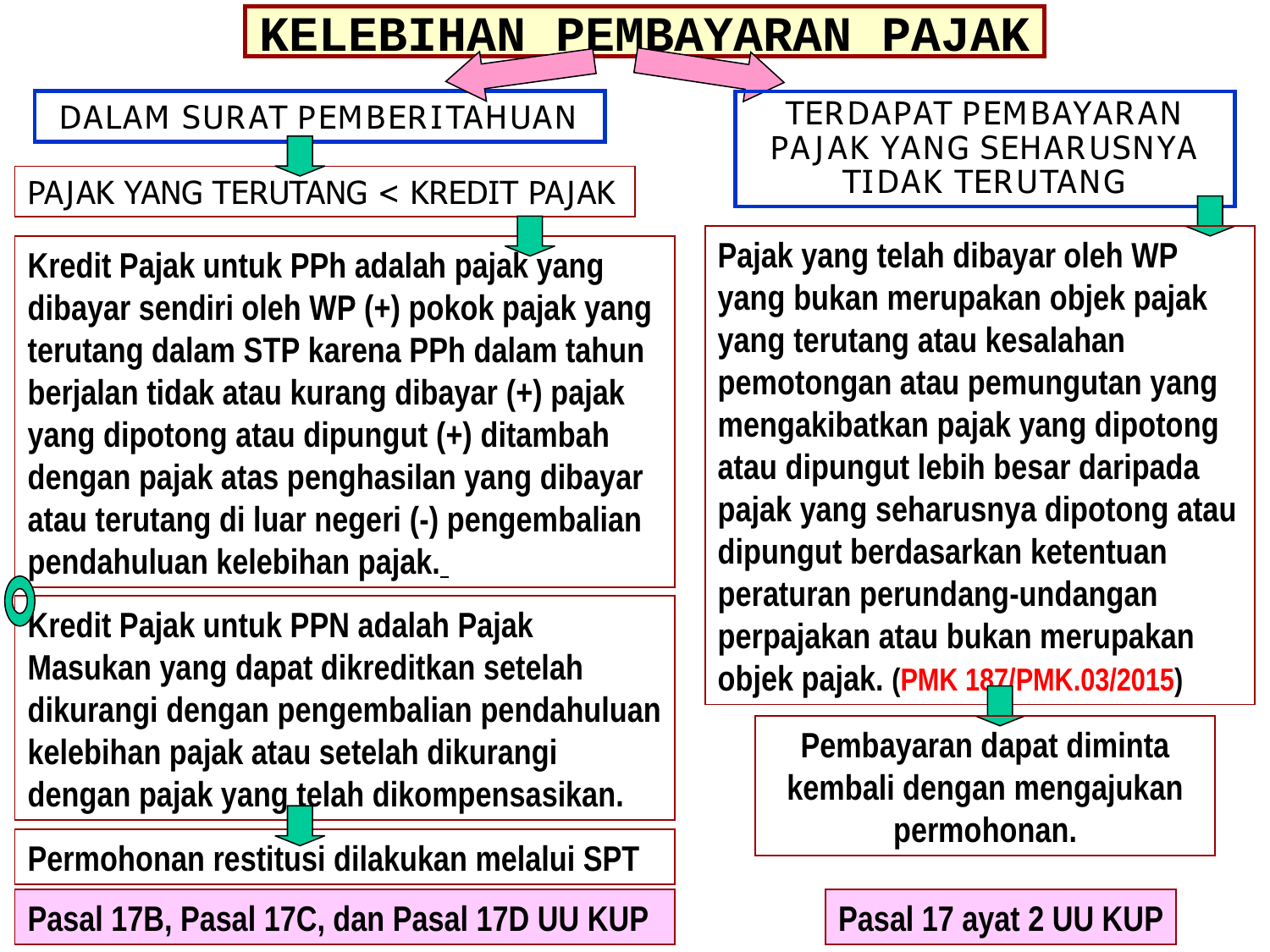

# KELEBIHAN PEMBAYARAN PAJAK
DALAM SURAT PEMBERITAHUAN
TERDAPAT PEMBAYARAN PAJAK YANG SEHARUSNYA TIDAK TERUTANG

PAJAK YANG TERUTANG < KREDIT PAJAK

Pajak yang telah dibayar oleh WP yang bukan merupakan objek pajak yang terutang atau kesalahan pemotongan atau pemungutan yang mengakibatkan pajak yang dipotong atau dipungut lebih besar daripada pajak yang seharusnya dipotong atau dipungut berdasarkan ketentuan peraturan perundang-undangan perpajakan atau bukan merupakan objek pajak. (PMK 187/PMK.03/2015)
Kredit Pajak untuk PPh adalah pajak yang dibayar sendiri oleh WP (+) pokok pajak yang terutang dalam STP karena PPh dalam tahun berjalan tidak atau kurang dibayar (+) pajak yang dipotong atau dipungut (+) ditambah dengan pajak atas penghasilan yang dibayar atau terutang di luar negeri (-) pengembalian pendahuluan kelebihan pajak.

Kredit Pajak untuk PPN adalah Pajak Masukan yang dapat dikreditkan setelah dikurangi dengan pengembalian pendahuluan kelebihan pajak atau setelah dikurangi dengan pajak yang telah dikompensasikan.

Pembayaran dapat diminta kembali dengan mengajukan permohonan.

Permohonan restitusi dilakukan melalui SPT
Pasal 17B, Pasal 17C, dan Pasal 17D UU KUP
Pasal 17 ayat 2 UU KUP